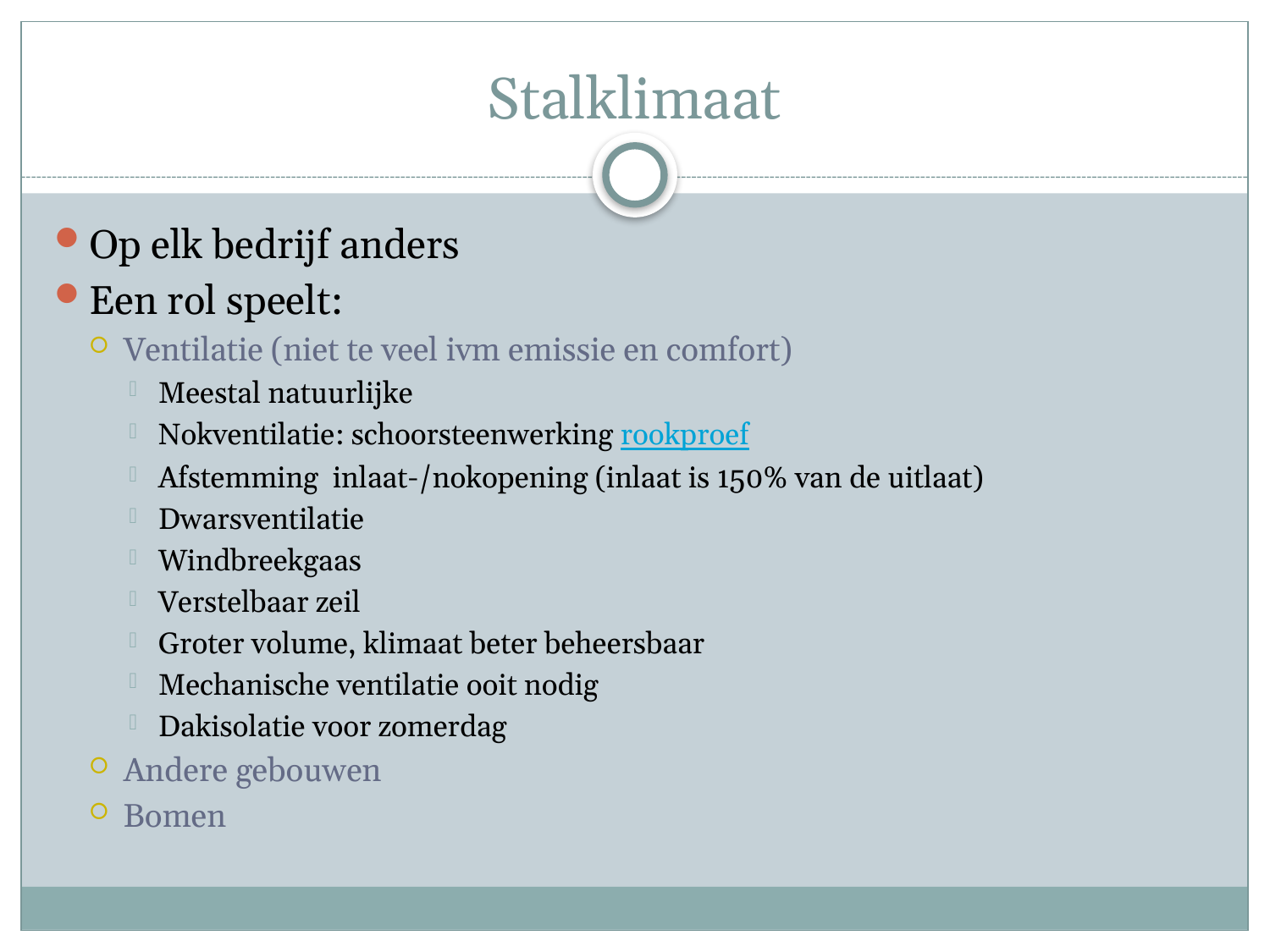

# Stalklimaat
Op elk bedrijf anders
Een rol speelt:
Ventilatie (niet te veel ivm emissie en comfort)
Meestal natuurlijke
Nokventilatie: schoorsteenwerking rookproef
Afstemming  inlaat-/nokopening (inlaat is 150% van de uitlaat)
Dwarsventilatie
Windbreekgaas
Verstelbaar zeil
Groter volume, klimaat beter beheersbaar
Mechanische ventilatie ooit nodig
Dakisolatie voor zomerdag
Andere gebouwen
Bomen